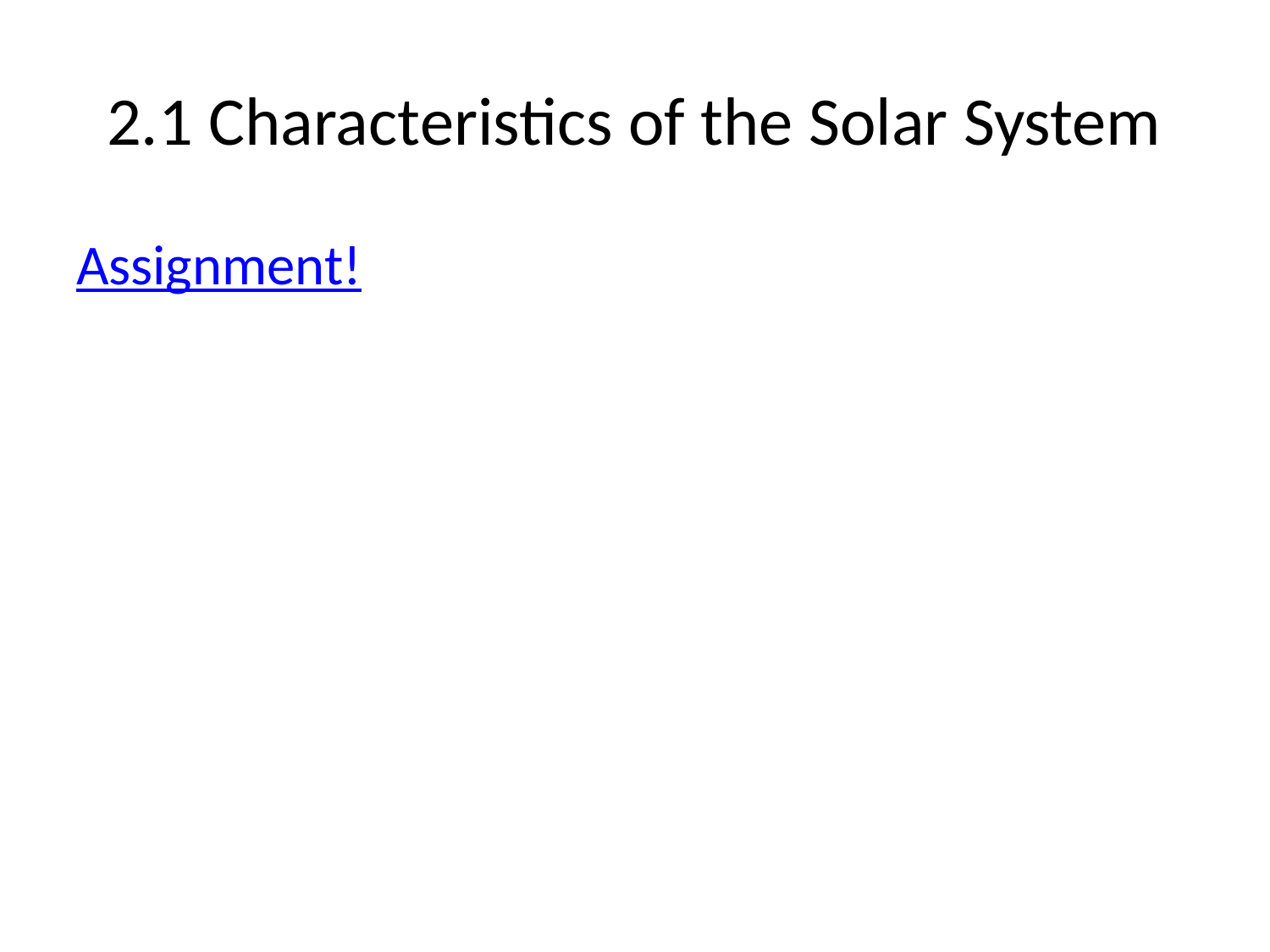

# 2.1 Characteristics of the Solar System
Assignment!